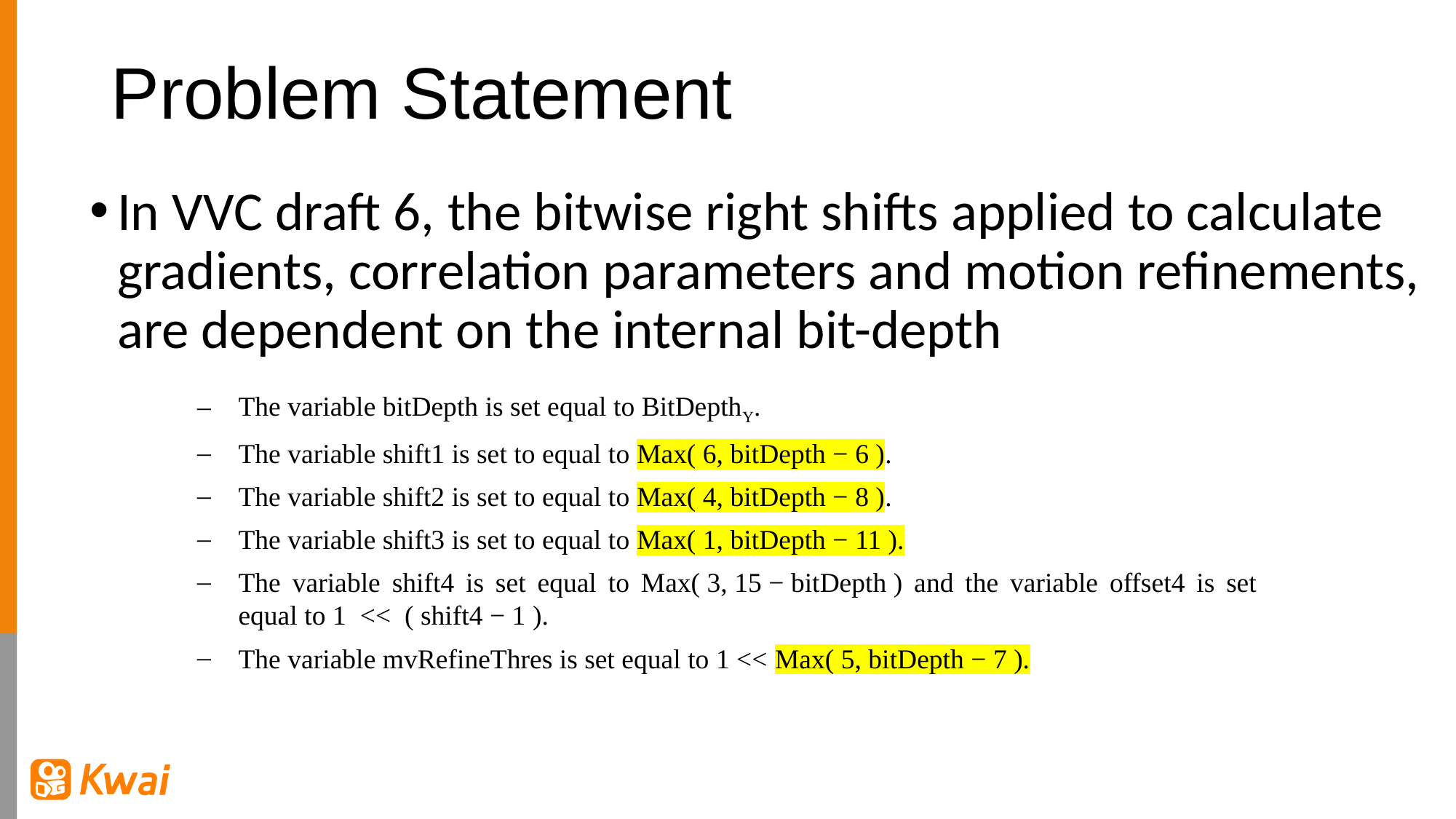

# Problem Statement
In VVC draft 6, the bitwise right shifts applied to calculate gradients, correlation parameters and motion refinements, are dependent on the internal bit-depth

The variable bitDepth is set equal to BitDepthY.
The variable shift1 is set to equal to Max( 6, bitDepth − 6 ).
The variable shift2 is set to equal to Max( 4, bitDepth − 8 ).
The variable shift3 is set to equal to Max( 1, bitDepth − 11 ).
The variable shift4 is set equal to Max( 3, 15 − bitDepth ) and the variable offset4 is set equal to 1  <<  ( shift4 − 1 ).
The variable mvRefineThres is set equal to 1 << Max( 5, bitDepth − 7 ).